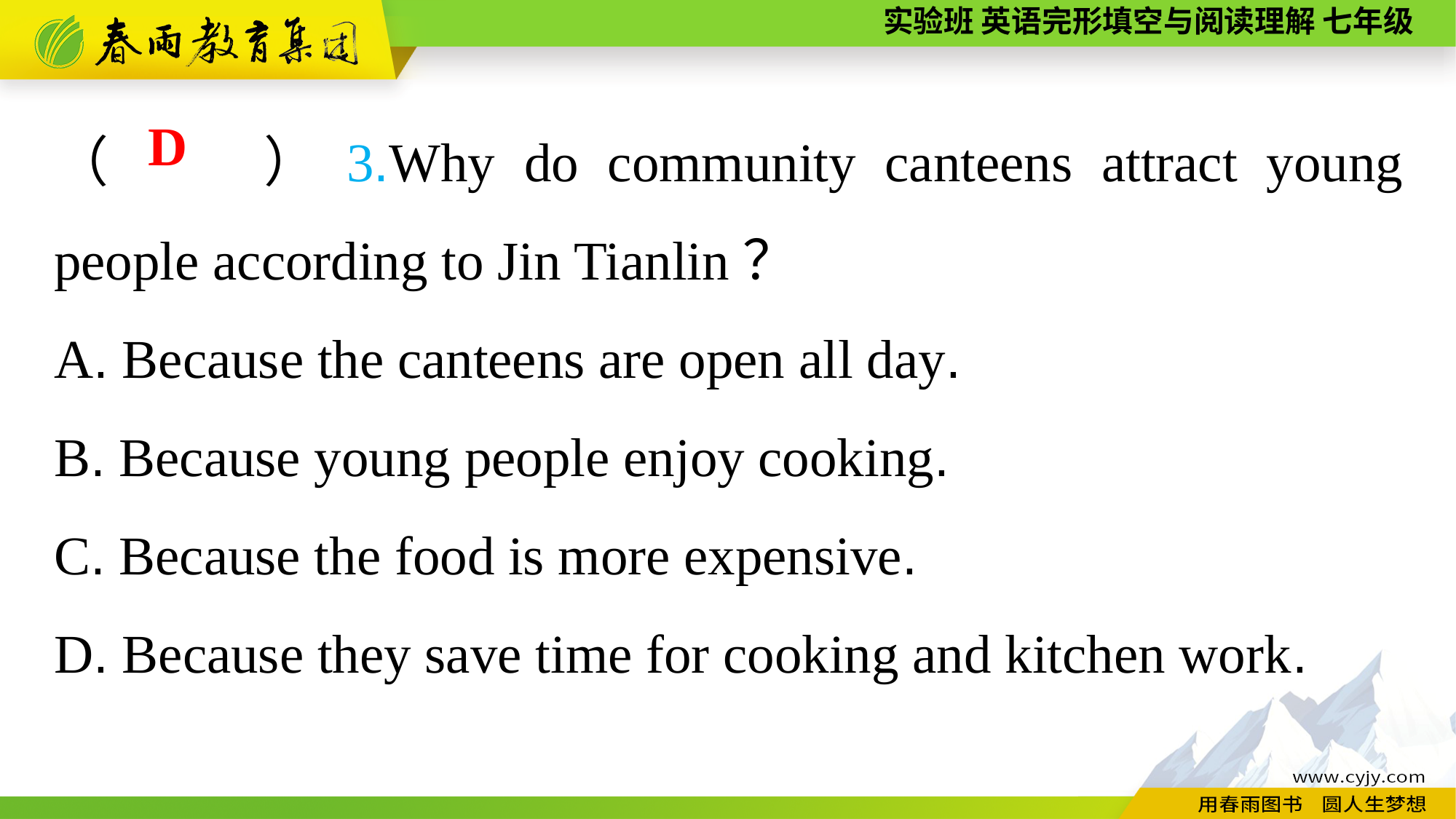

（　　）3.Why do community canteens attract young people according to Jin Tianlin？
A. Because the canteens are open all day.
B. Because young people enjoy cooking.
C. Because the food is more expensive.
D. Because they save time for cooking and kitchen work.
D